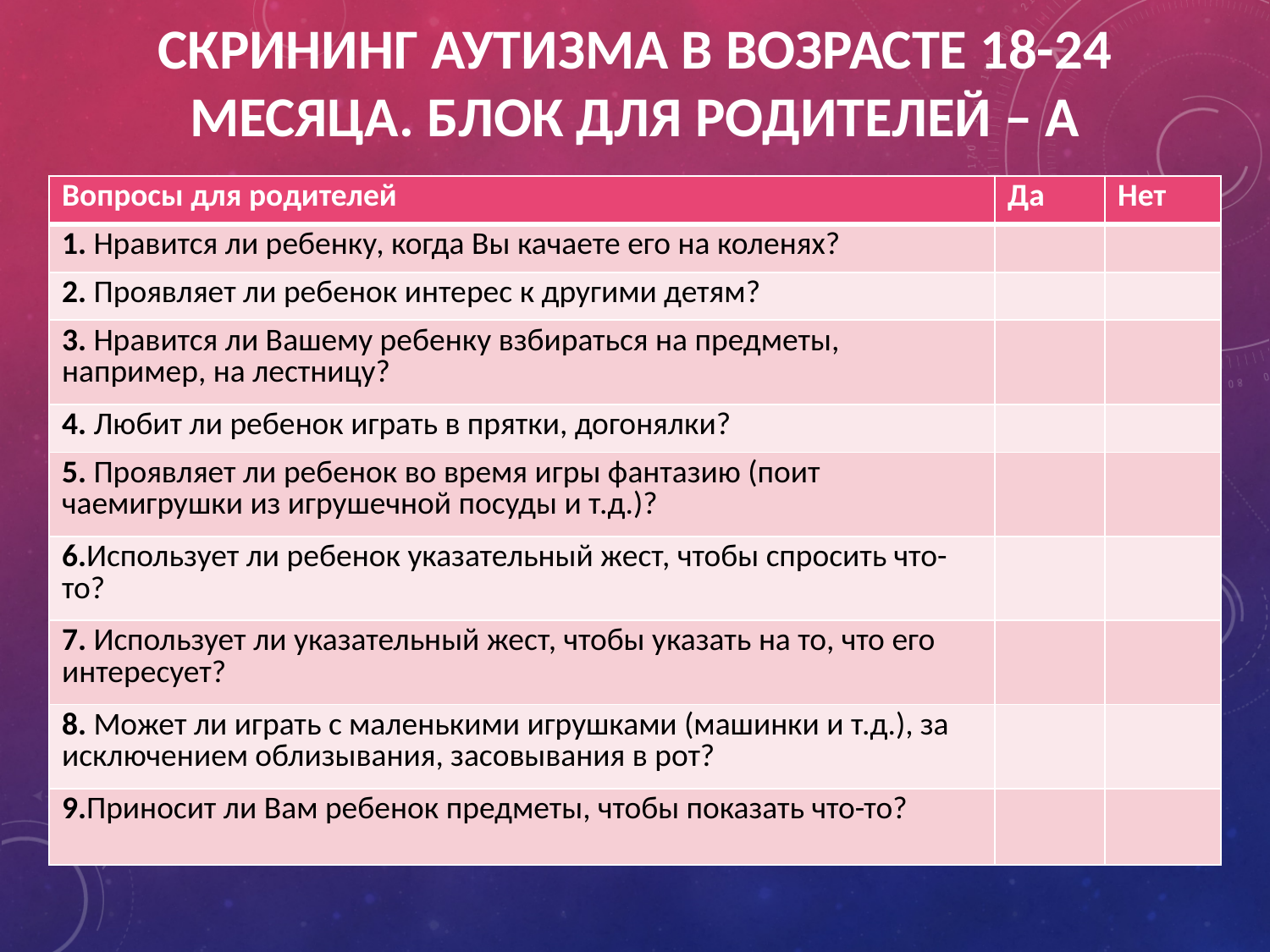

# Скрининг аутизма в возрасте 18-24 месяца. БЛОК ДЛЯ РОДИТЕЛЕЙ – А
| Вопросы для родителей | Да | Нет |
| --- | --- | --- |
| 1. Нравится ли ребенку, когда Вы качаете его на коленях? |  |  |
| 2. Проявляет ли ребенок интерес к другими детям? |  |  |
| 3. Нравится ли Вашему ребенку взбираться на предметы, например, на лестницу? |  |  |
| 4. Любит ли ребенок играть в прятки, догонялки? |  |  |
| 5. Проявляет ли ребенок во время игры фантазию (поит чаемигрушки из игрушечной посуды и т.д.)? |  |  |
| 6.Использует ли ребенок указательный жест, чтобы спросить что-то? |  |  |
| 7. Использует ли указательный жест, чтобы указать на то, что его интересует? |  |  |
| 8. Может ли играть с маленькими игрушками (машинки и т.д.), за исключением облизывания, засовывания в рот? |  |  |
| 9.Приносит ли Вам ребенок предметы, чтобы показать что-то? |  |  |